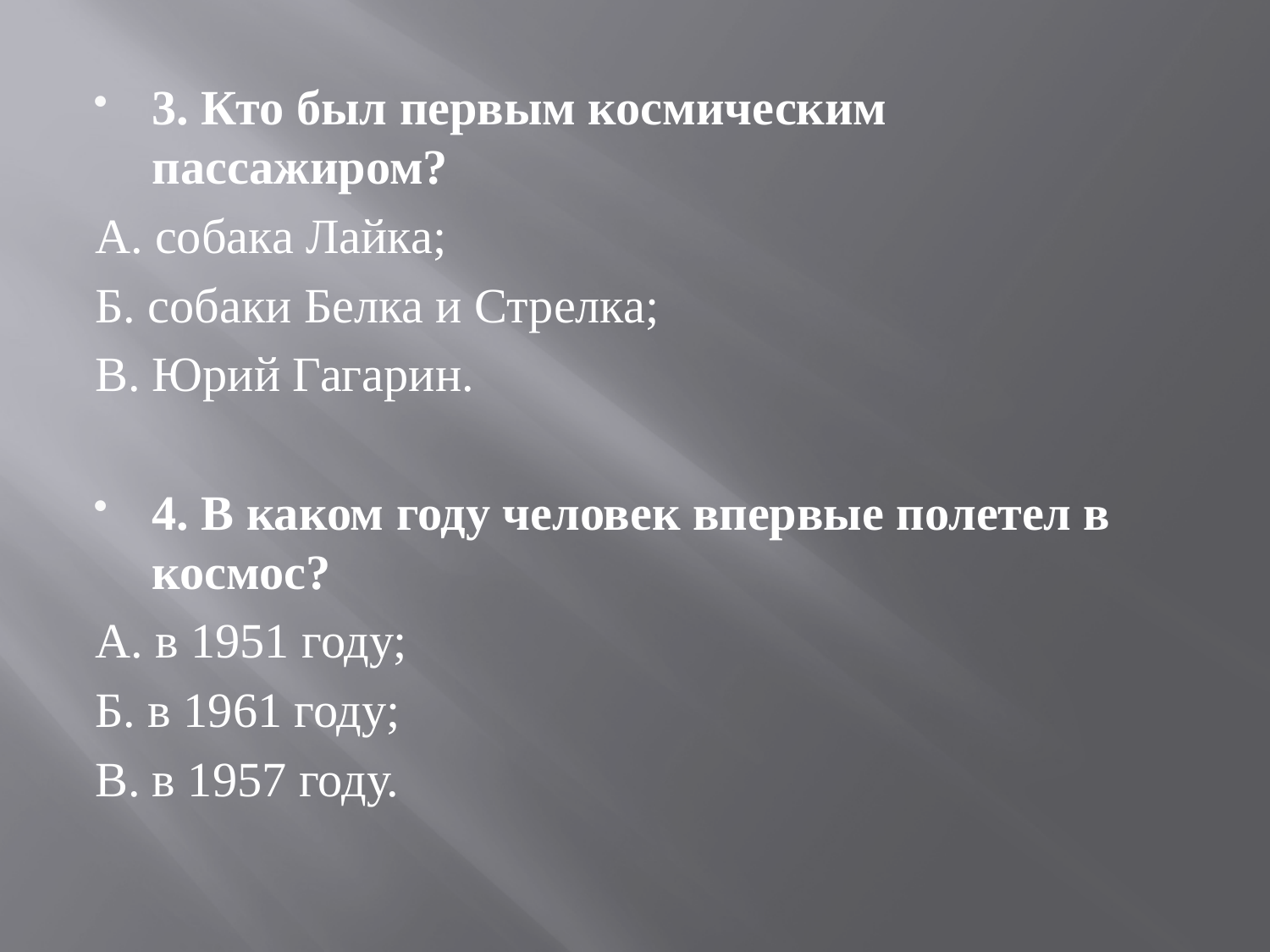

#
3. Кто был первым космическим пассажиром?
А. собака Лайка;
Б. собаки Белка и Стрелка;
В. Юрий Гагарин.

4. В каком году человек впервые полетел в космос?
А. в 1951 году;
Б. в 1961 году;
В. в 1957 году.